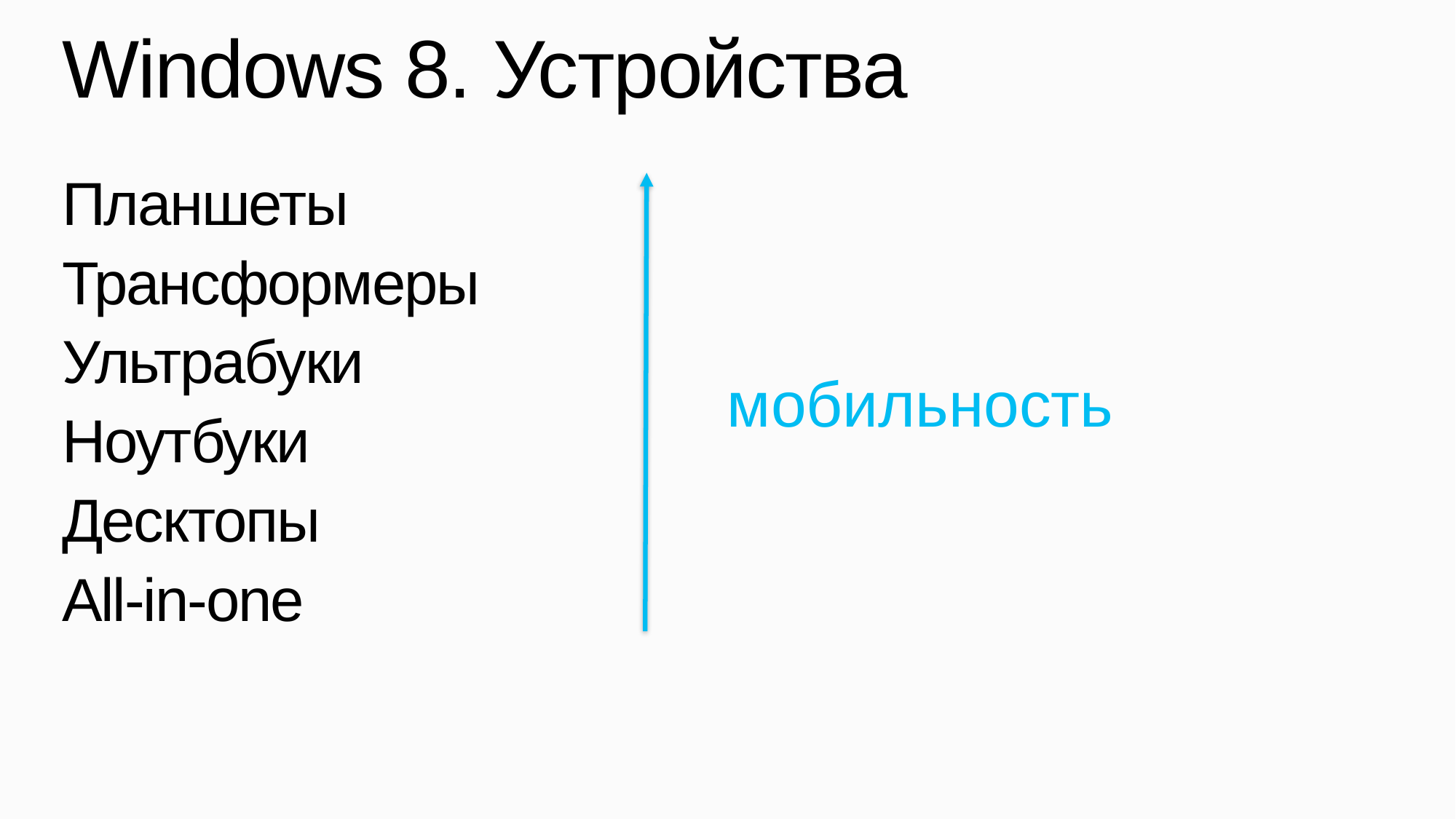

# Windows 8. Устройства
Планшеты
Трансформеры
Ультрабуки
Ноутбуки
Десктопы
All-in-one
мобильность